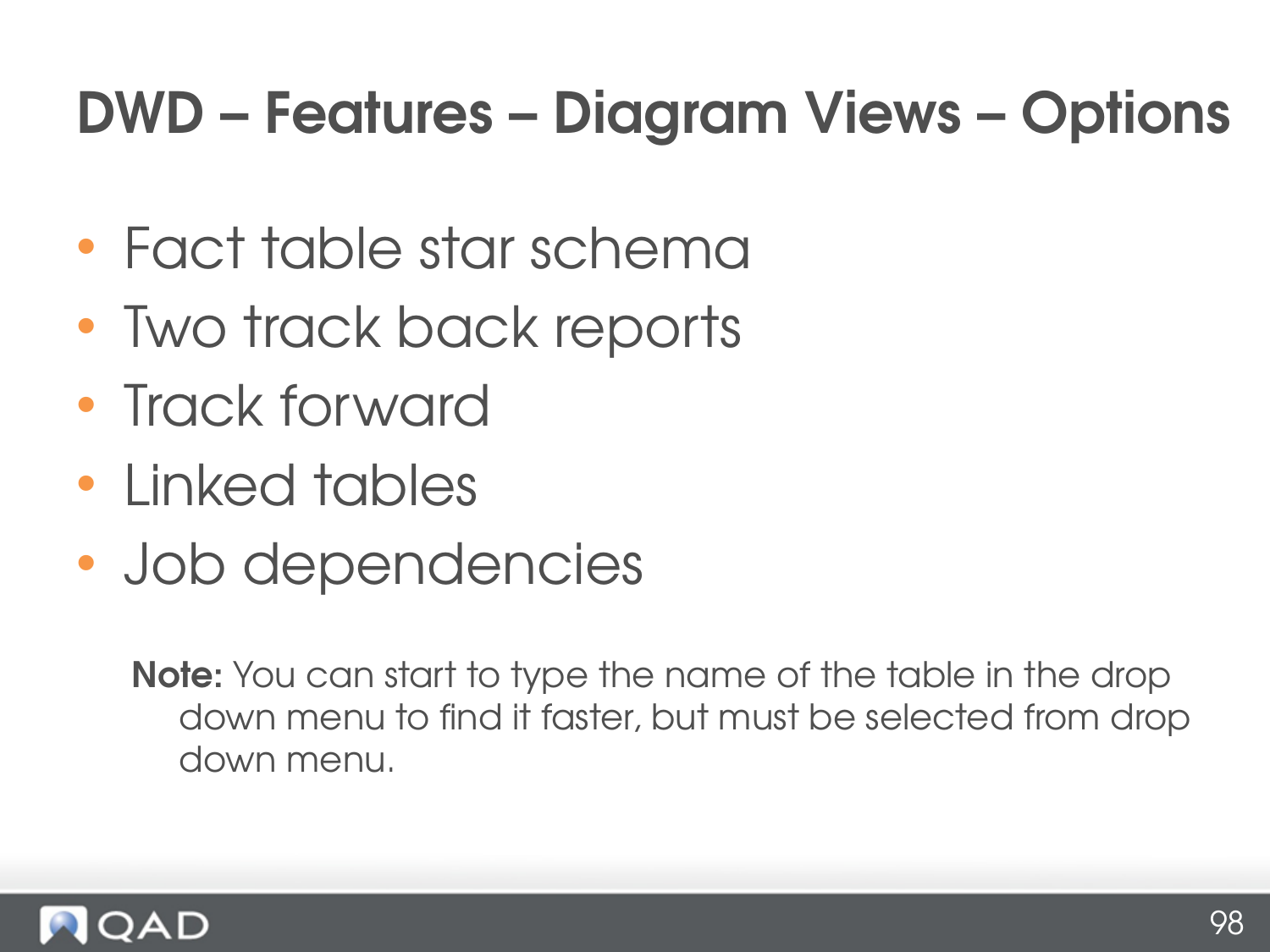

DWD – Features – Diagram Views – Options
Fact table star schema
Two track back reports
Track forward
Linked tables
Job dependencies

Note: You can start to type the name of the table in the drop down menu to find it faster, but must be selected from drop down menu.

98